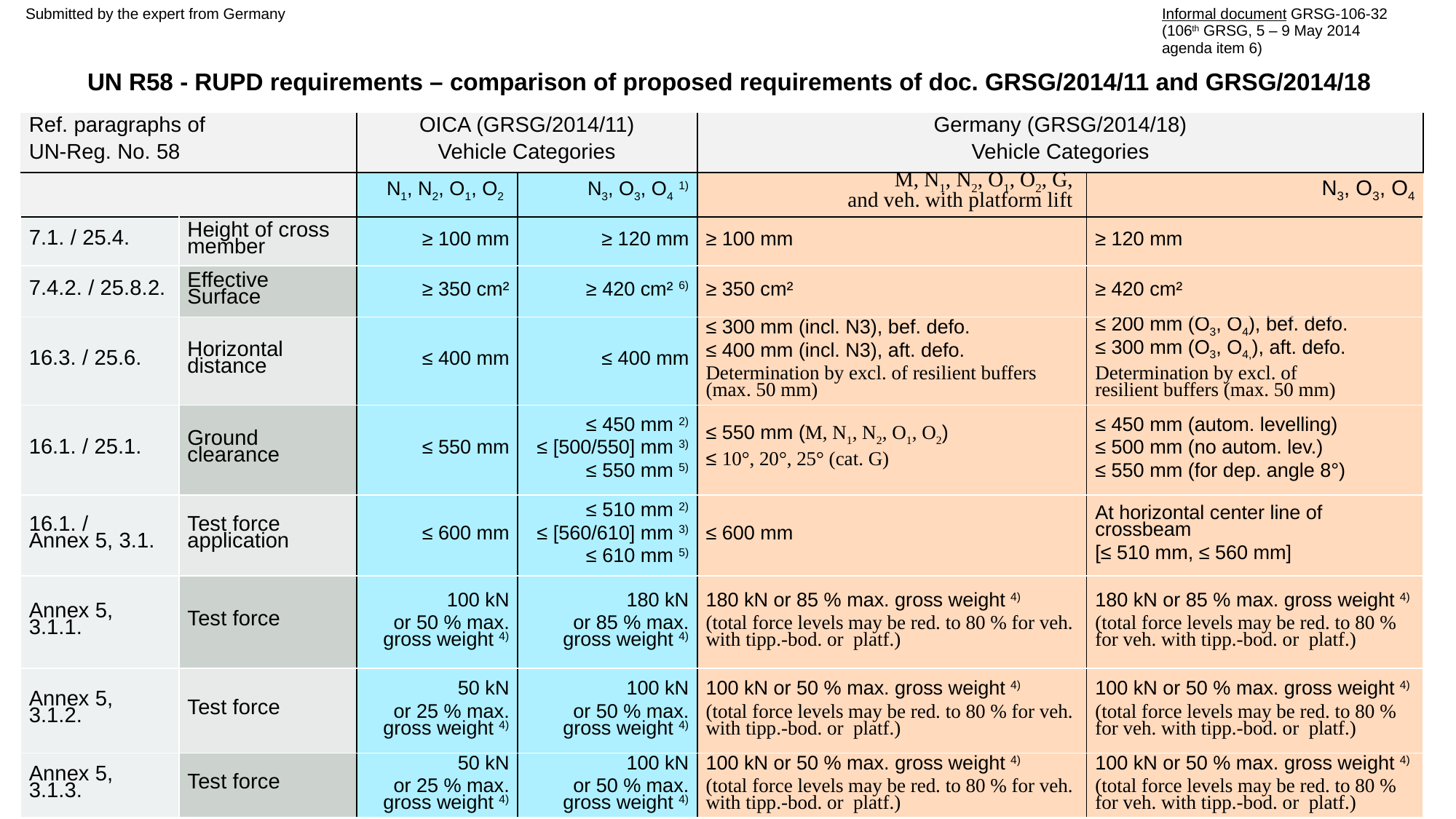

| Submitted by the expert from Germany | Informal document GRSG-106-32 (106th GRSG, 5 – 9 May 2014 agenda item 6) |
| --- | --- |
UN R58 - RUPD requirements – comparison of proposed requirements of doc. GRSG/2014/11 and GRSG/2014/18
| Ref. paragraphs of UN-Reg. No. 58 |  | OICA (GRSG/2014/11) Vehicle Categories |  | Germany (GRSG/2014/18) Vehicle Categories |  |
| --- | --- | --- | --- | --- | --- |
|  |  | N1, N2, O1, O2 | N3, O3, O4 1) | M, N1, N2, O1, O2, G, and veh. with platform lift | N3, O3, O4 |
| 7.1. / 25.4. | Height of cross member | ≥ 100 mm | ≥ 120 mm | ≥ 100 mm | ≥ 120 mm |
| 7.4.2. / 25.8.2. | Effective Surface | ≥ 350 cm² | ≥ 420 cm² 6) | ≥ 350 cm² | ≥ 420 cm² |
| 16.3. / 25.6. | Horizontal distance | ≤ 400 mm | ≤ 400 mm | ≤ 300 mm (incl. N3), bef. defo. ≤ 400 mm (incl. N3), aft. defo. Determination by excl. of resilient buffers (max. 50 mm) | ≤ 200 mm (O3, O4), bef. defo. ≤ 300 mm (O3, O4,), aft. defo. Determination by excl. of resilient buffers (max. 50 mm) |
| 16.1. / 25.1. | Ground clearance | ≤ 550 mm | ≤ 450 mm 2) ≤ [500/550] mm 3) ≤ 550 mm 5) | ≤ 550 mm (M, N1, N2, O1, O2) ≤ 10°, 20°, 25° (cat. G) | ≤ 450 mm (autom. levelling) ≤ 500 mm (no autom. lev.) ≤ 550 mm (for dep. angle 8°) |
| 16.1. / Annex 5, 3.1. | Test force application | ≤ 600 mm | ≤ 510 mm 2) ≤ [560/610] mm 3) ≤ 610 mm 5) | ≤ 600 mm | At horizontal center line of crossbeam [≤ 510 mm, ≤ 560 mm] |
| Annex 5, 3.1.1. | Test force | 100 kN or 50 % max. gross weight 4) | 180 kN or 85 % max. gross weight 4) | 180 kN or 85 % max. gross weight 4) (total force levels may be red. to 80 % for veh. with tipp.-bod. or platf.) | 180 kN or 85 % max. gross weight 4) (total force levels may be red. to 80 % for veh. with tipp.-bod. or platf.) |
| Annex 5, 3.1.2. | Test force | 50 kN or 25 % max. gross weight 4) | 100 kN or 50 % max. gross weight 4) | 100 kN or 50 % max. gross weight 4) (total force levels may be red. to 80 % for veh. with tipp.-bod. or platf.) | 100 kN or 50 % max. gross weight 4) (total force levels may be red. to 80 % for veh. with tipp.-bod. or platf.) |
| Annex 5, 3.1.3. | Test force | 50 kN or 25 % max. gross weight 4) | 100 kN or 50 % max. gross weight 4) | 100 kN or 50 % max. gross weight 4) (total force levels may be red. to 80 % for veh. with tipp.-bod. or platf.) | 100 kN or 50 % max. gross weight 4) (total force levels may be red. to 80 % for veh. with tipp.-bod. or platf.) |